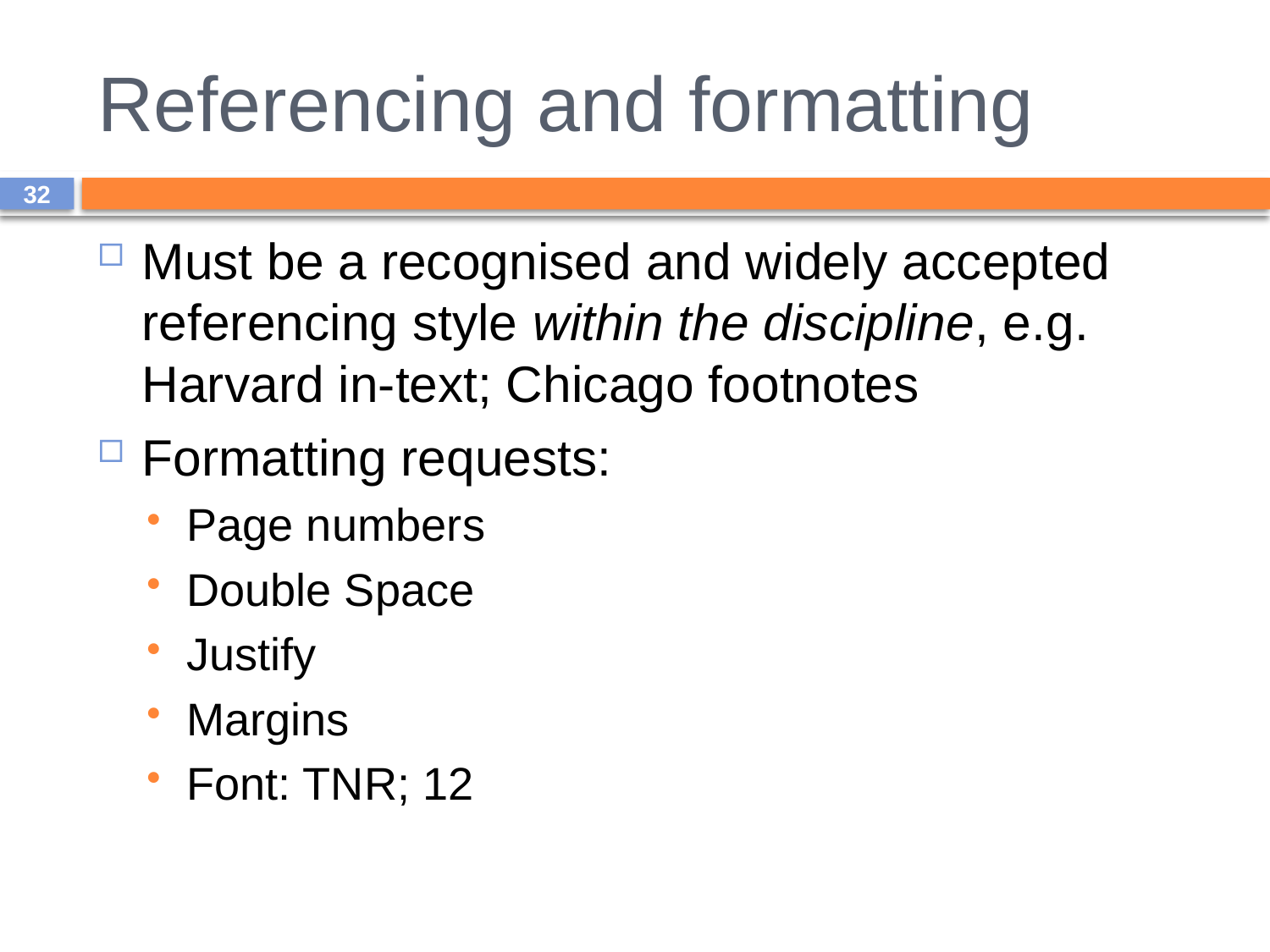

# Referencing and formatting
32
Must be a recognised and widely accepted referencing style within the discipline, e.g. Harvard in-text; Chicago footnotes
Formatting requests:
Page numbers
Double Space
Justify
Margins
Font: TNR; 12